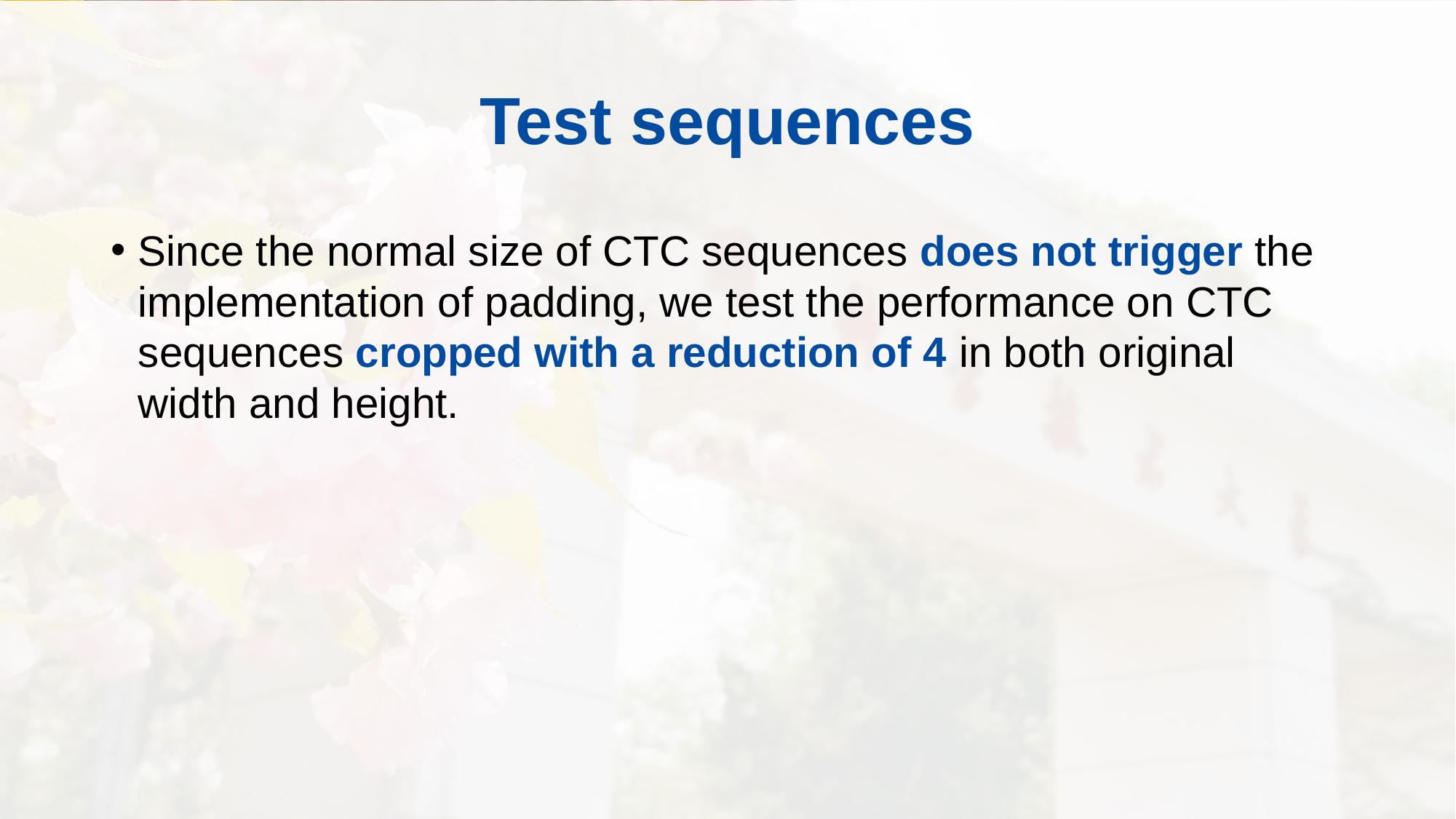

# Test sequences
Since the normal size of CTC sequences does not trigger the implementation of padding, we test the performance on CTC sequences cropped with a reduction of 4 in both original width and height.